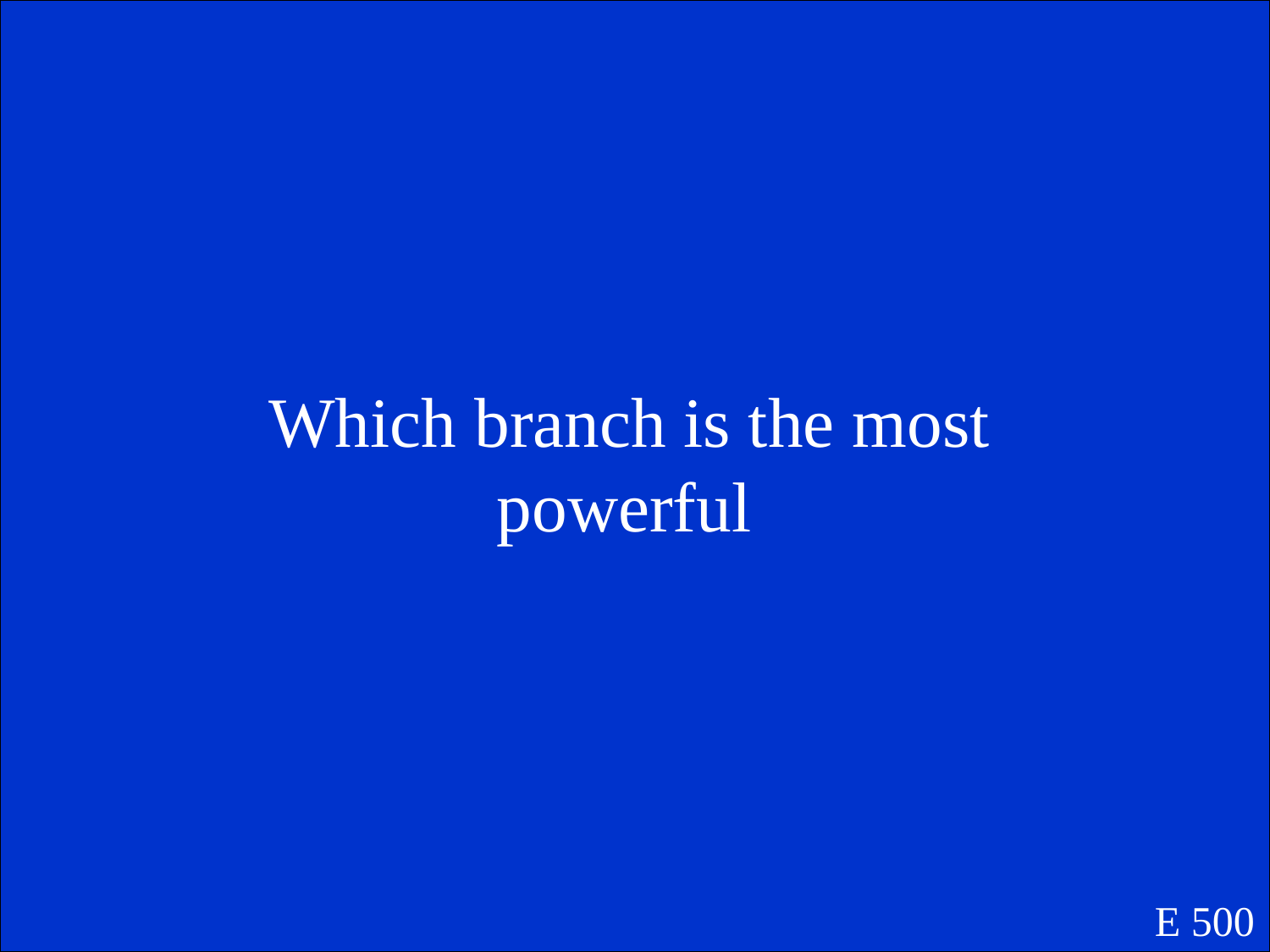

Which branch is the most powerful
E 500